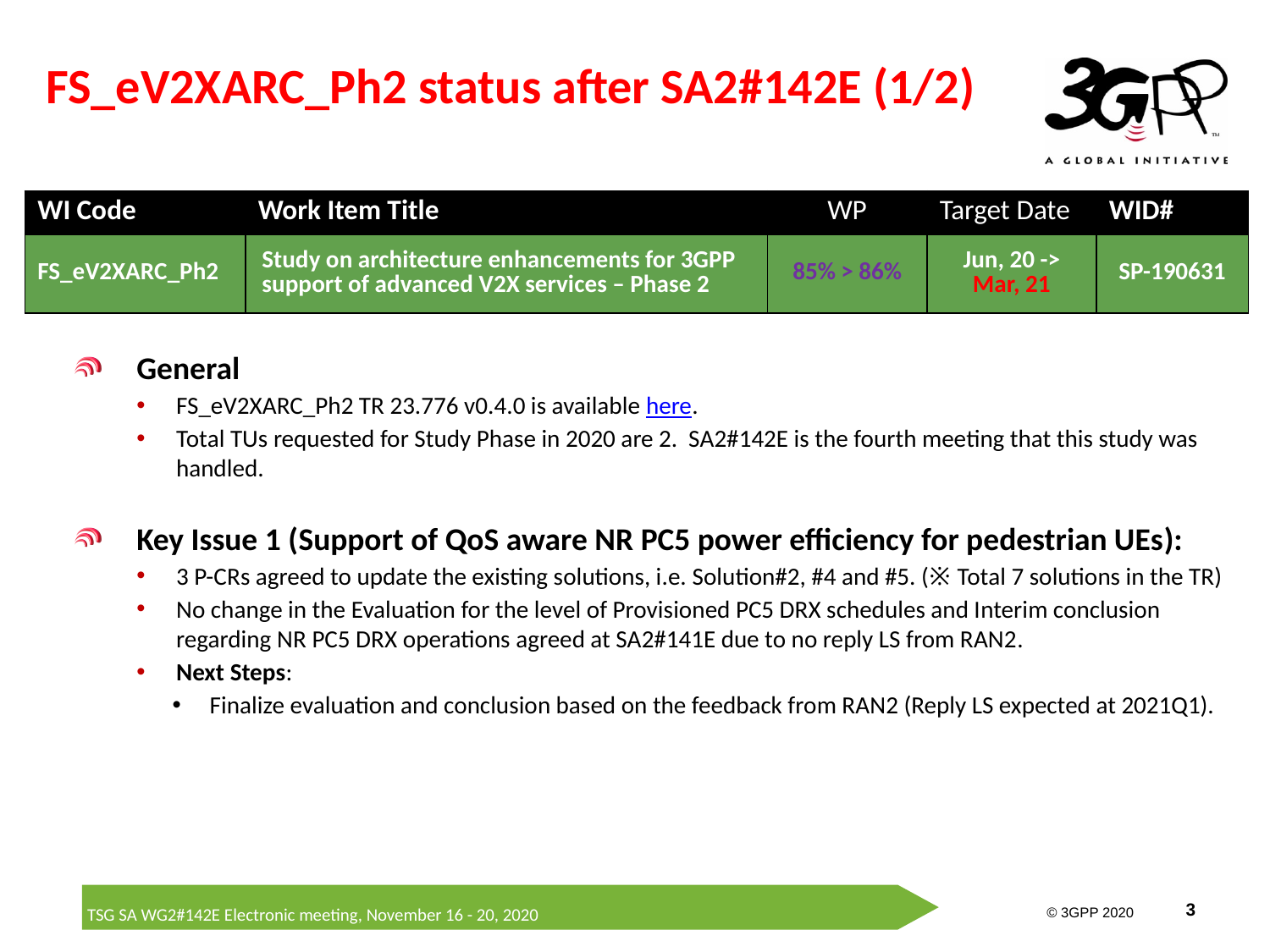

# FS_eV2XARC_Ph2 status after SA2#142E (1/2)
| WI Code | Work Item Title | WP | Target Date | WID# |
| --- | --- | --- | --- | --- |
| FS\_eV2XARC\_Ph2 | Study on architecture enhancements for 3GPP support of advanced V2X services – Phase 2 | 85% > 86% | Jun, 20 -> Mar, 21 | SP-190631 |
General
FS_eV2XARC_Ph2 TR 23.776 v0.4.0 is available here.
Total TUs requested for Study Phase in 2020 are 2.  SA2#142E is the fourth meeting that this study was handled.

Key Issue 1 (Support of QoS aware NR PC5 power efficiency for pedestrian UEs):
3 P-CRs agreed to update the existing solutions, i.e. Solution#2, #4 and #5. (※ Total 7 solutions in the TR)
No change in the Evaluation for the level of Provisioned PC5 DRX schedules and Interim conclusion regarding NR PC5 DRX operations agreed at SA2#141E due to no reply LS from RAN2.
Next Steps:
Finalize evaluation and conclusion based on the feedback from RAN2 (Reply LS expected at 2021Q1).